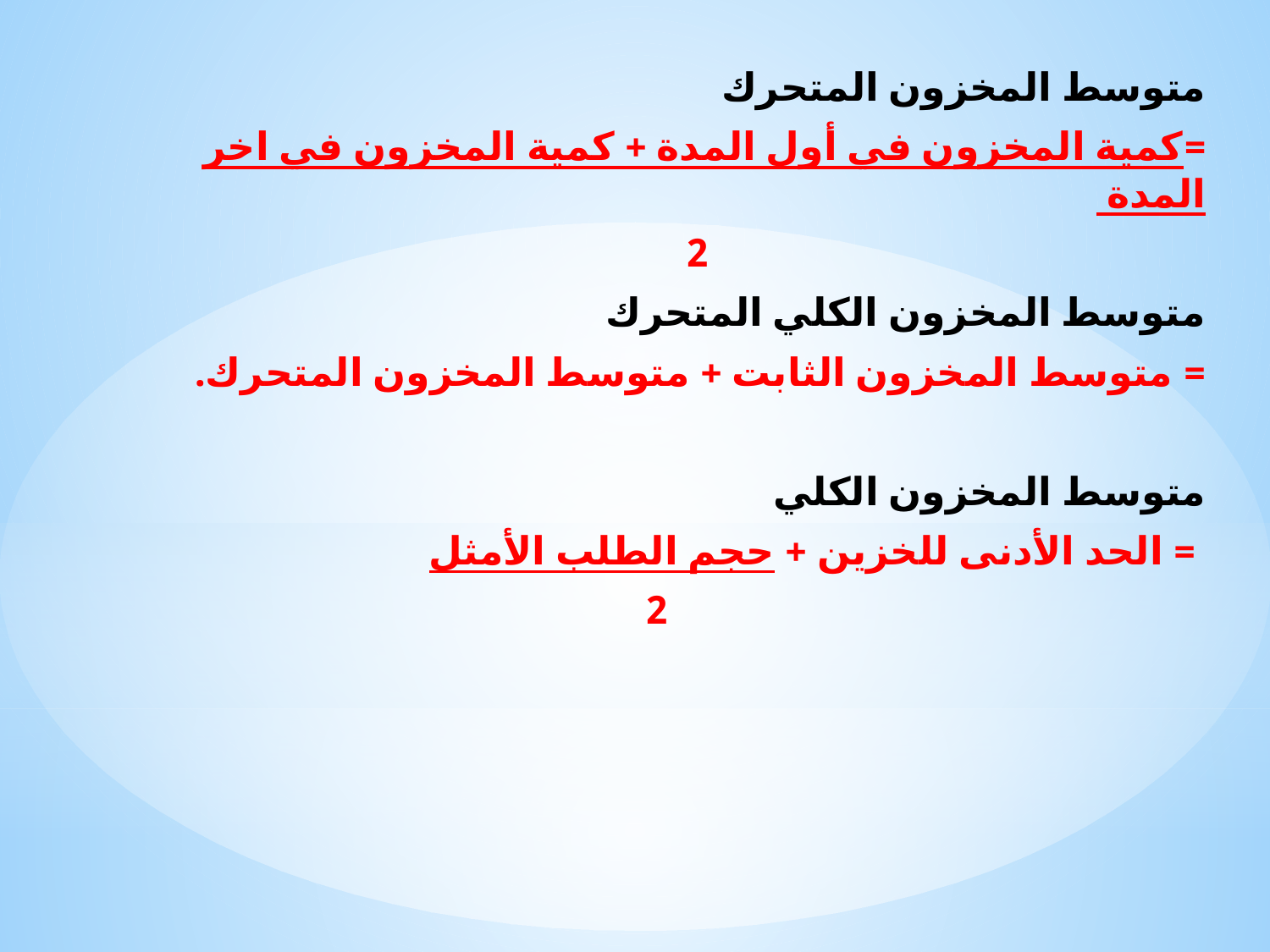

متوسط المخزون المتحرك
=كمية المخزون في أول المدة + كمية المخزون في اخر المدة
                                                 2
متوسط المخزون الكلي المتحرك
= متوسط المخزون الثابت + متوسط المخزون المتحرك.

متوسط المخزون الكلي
 = الحد الأدنى للخزين + حجم الطلب الأمثل
                                                     2
#